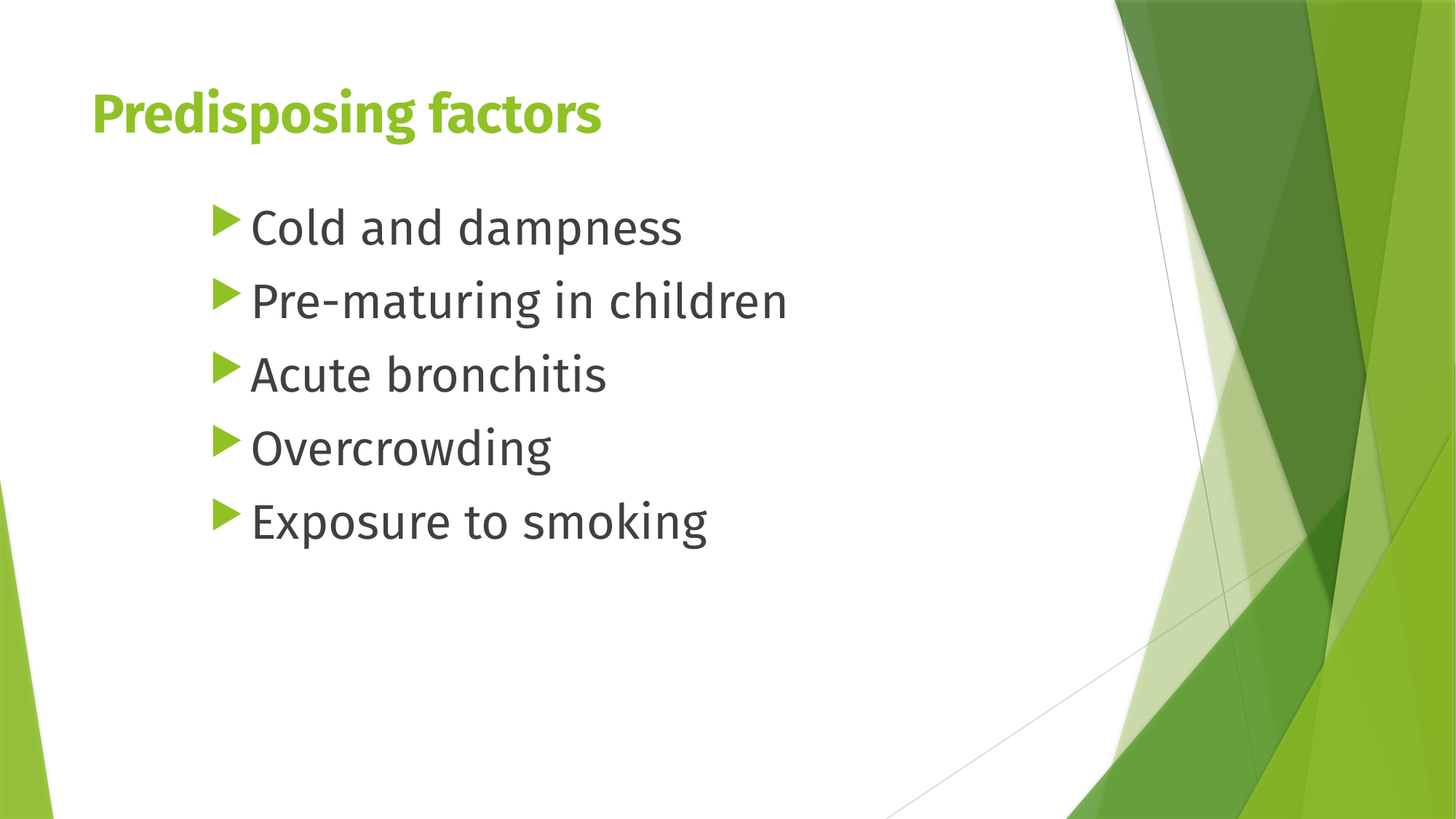

# Predisposing factors
Cold and dampness
Pre-maturing in children
Acute bronchitis
Overcrowding
Exposure to smoking